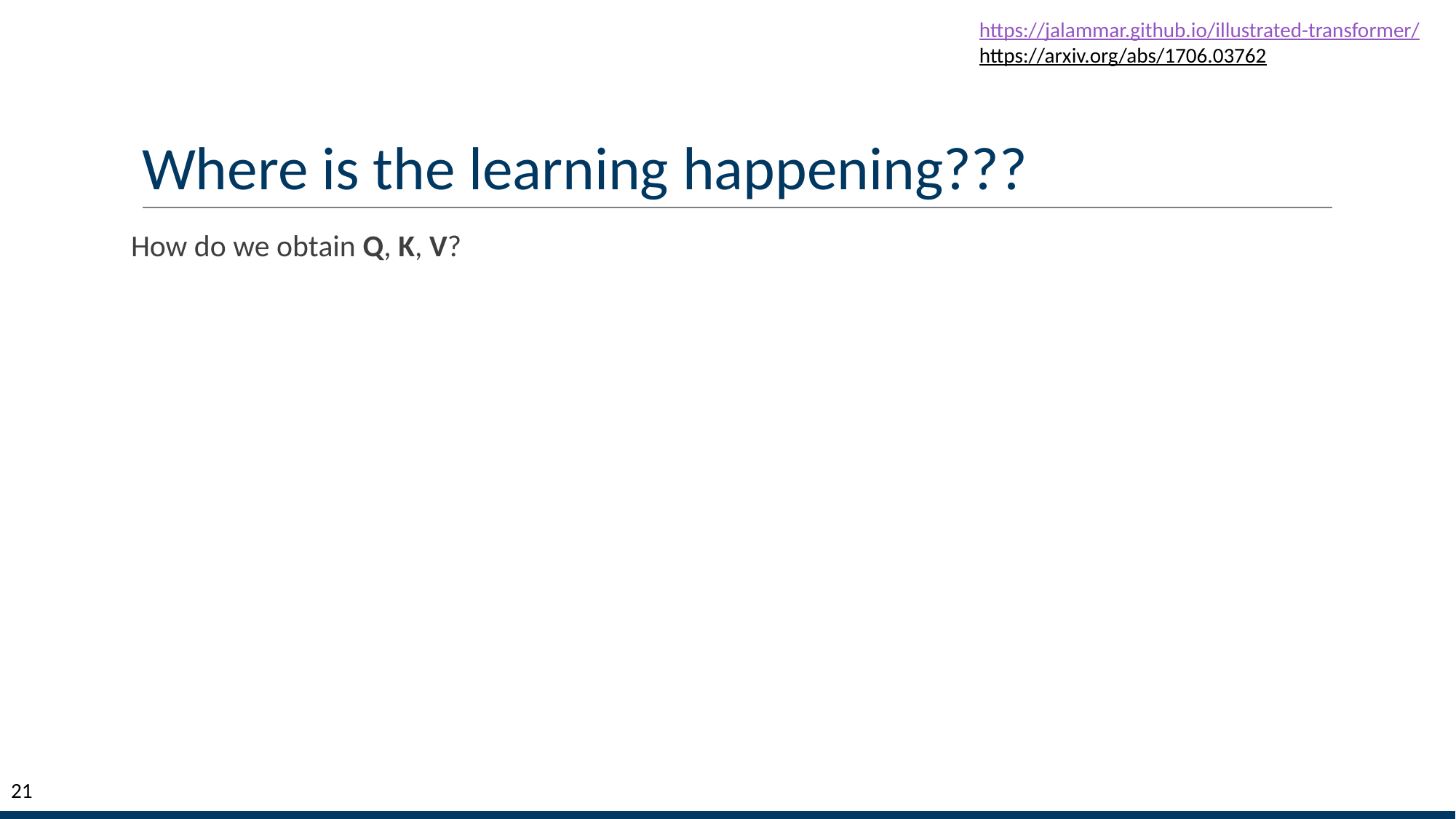

https://jalammar.github.io/illustrated-transformer/
https://arxiv.org/abs/1706.03762
# Where is the learning happening???
How do we obtain Q, K, V?
21